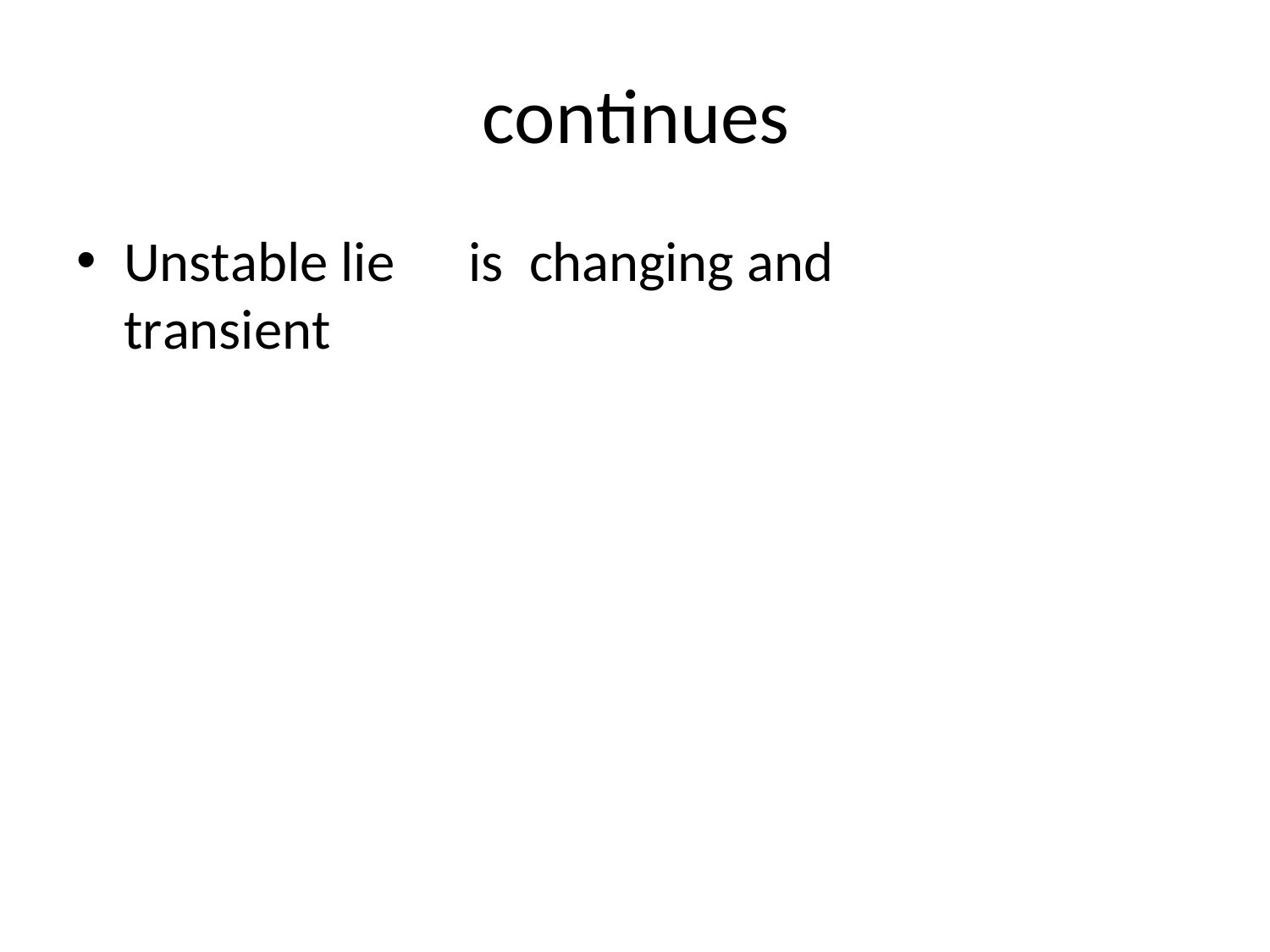

continues
Unstable lie	is	changing and transient